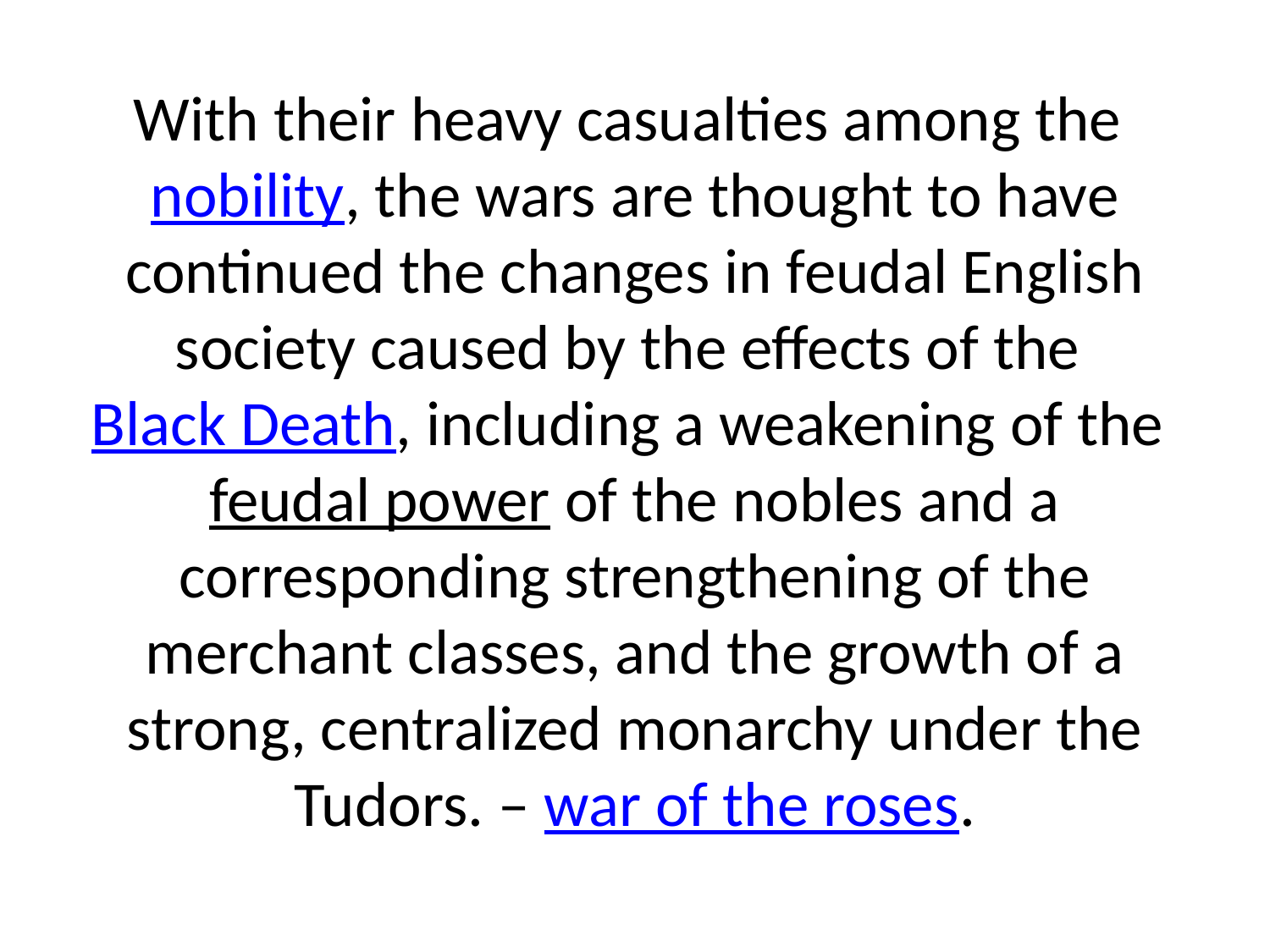

# With their heavy casualties among the nobility, the wars are thought to have continued the changes in feudal English society caused by the effects of the Black Death, including a weakening of the feudal power of the nobles and a corresponding strengthening of the merchant classes, and the growth of a strong, centralized monarchy under the Tudors. – war of the roses.